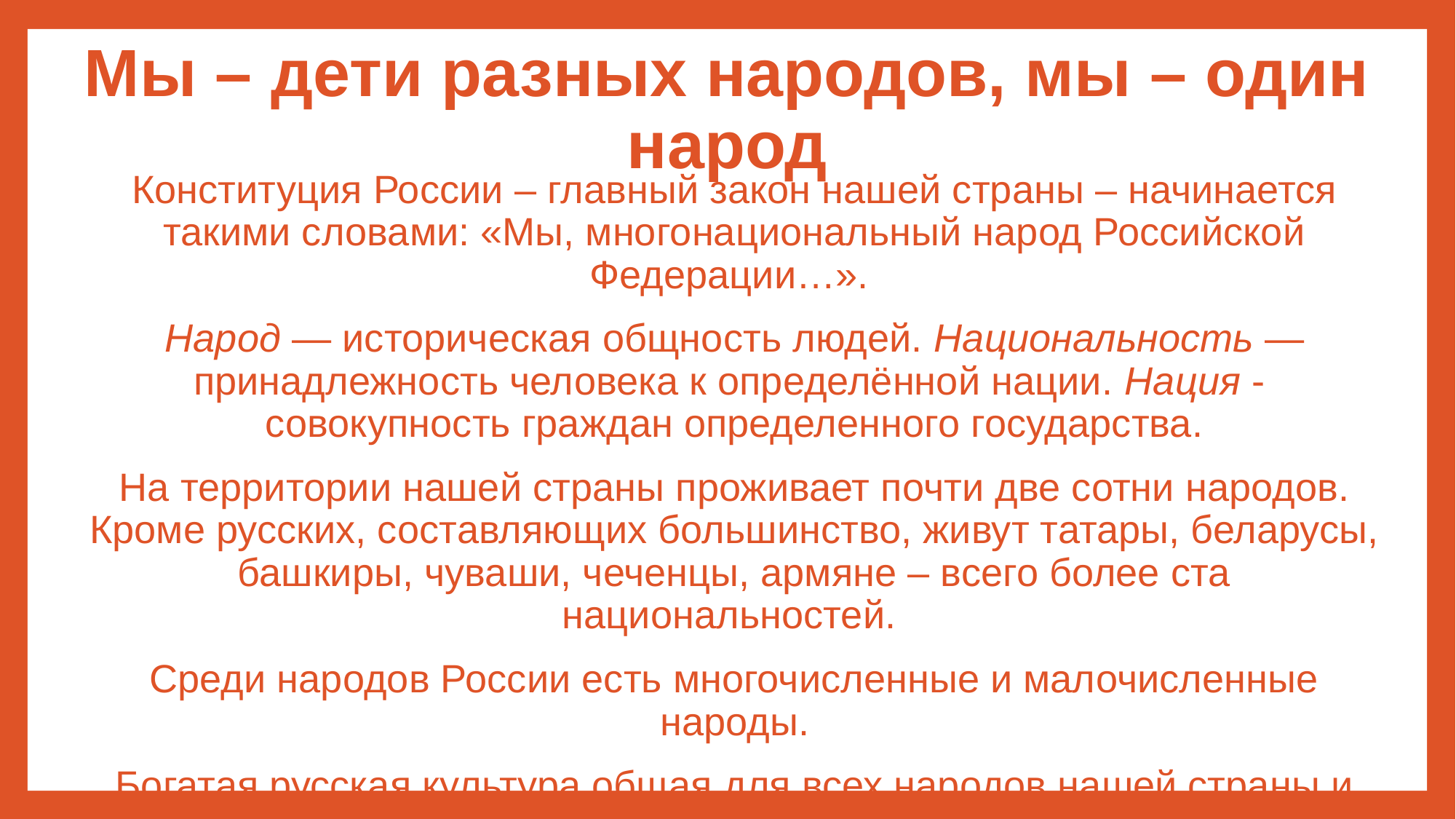

# Мы – дети разных народов, мы – один народ
Конституция России – главный закон нашей страны – начинается такими словами: «Мы, многонациональный народ Российской Федерации…».
Народ — историческая общность людей. Национальность — принадлежность человека к определённой нации. Нация -  совокупность граждан определенного государства.
На территории нашей страны проживает почти две сотни народов. Кроме русских, составляющих большинство, живут татары, беларусы, башкиры, чуваши, чеченцы, армяне – всего более ста национальностей.
Среди народов России есть многочисленные и малочисленные народы.
Богатая русская культура общая для всех народов нашей страны и способствует объединению нашей многонациональной страны в единое государство.
Русский язык является государственным языком Российской Федерации.